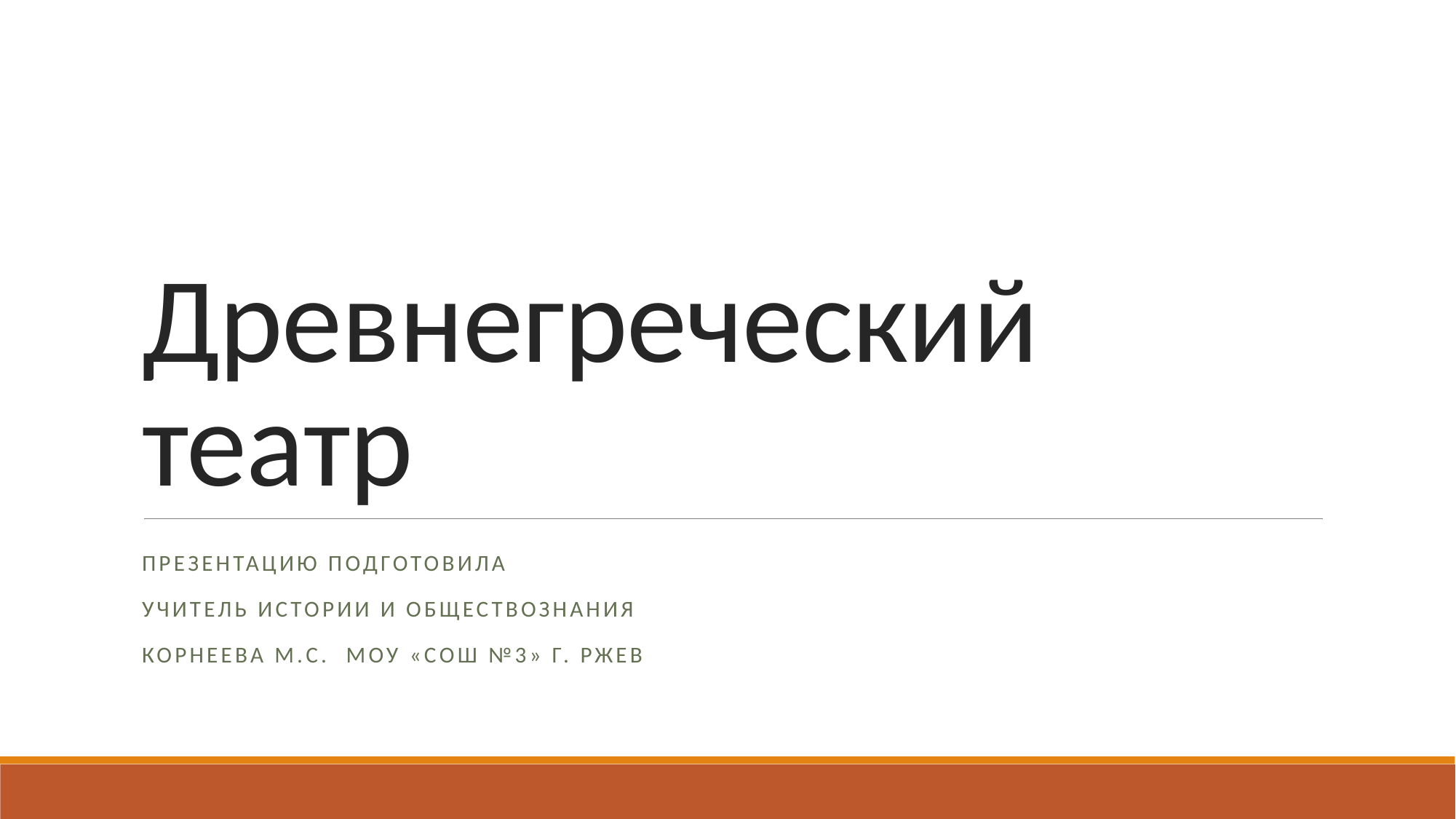

# Древнегреческий театр
ПРЕЗЕНТАЦИЮ ПодготовилА
учитель истории и обществознания
Корнеева М.С.  Моу «СОШ №3» Г. РЖЕВ